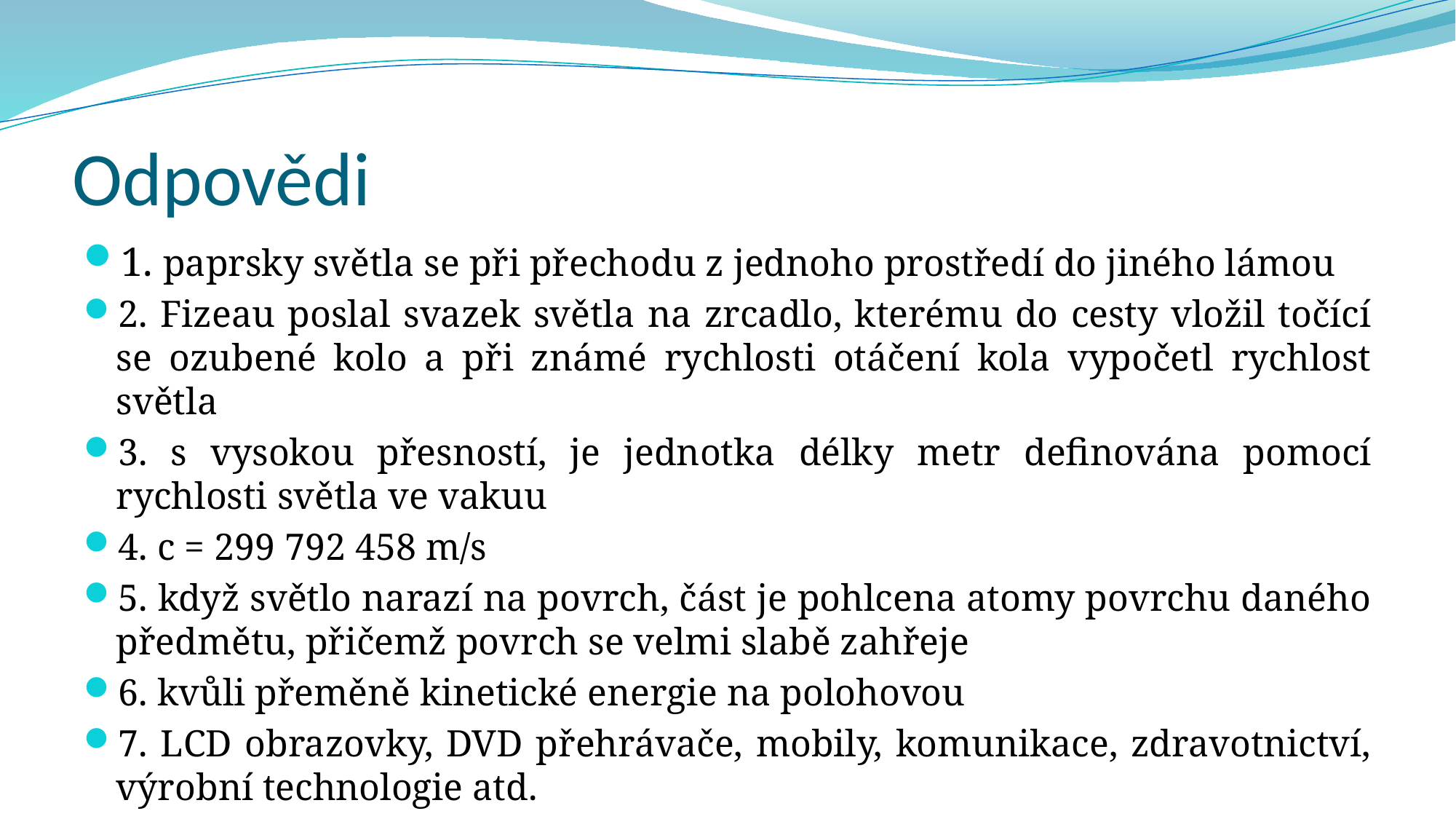

# Odpovědi
1. paprsky světla se při přechodu z jednoho prostředí do jiného lámou
2. Fizeau poslal svazek světla na zrcadlo, kterému do cesty vložil točící se ozubené kolo a při známé rychlosti otáčení kola vypočetl rychlost světla
3. s vysokou přesností, je jednotka délky metr definována pomocí rychlosti světla ve vakuu
4. c = 299 792 458 m/s
5. když světlo narazí na povrch, část je pohlcena atomy povrchu daného předmětu, přičemž povrch se velmi slabě zahřeje
6. kvůli přeměně kinetické energie na polohovou
7. LCD obrazovky, DVD přehrávače, mobily, komunikace, zdravotnictví, výrobní technologie atd.